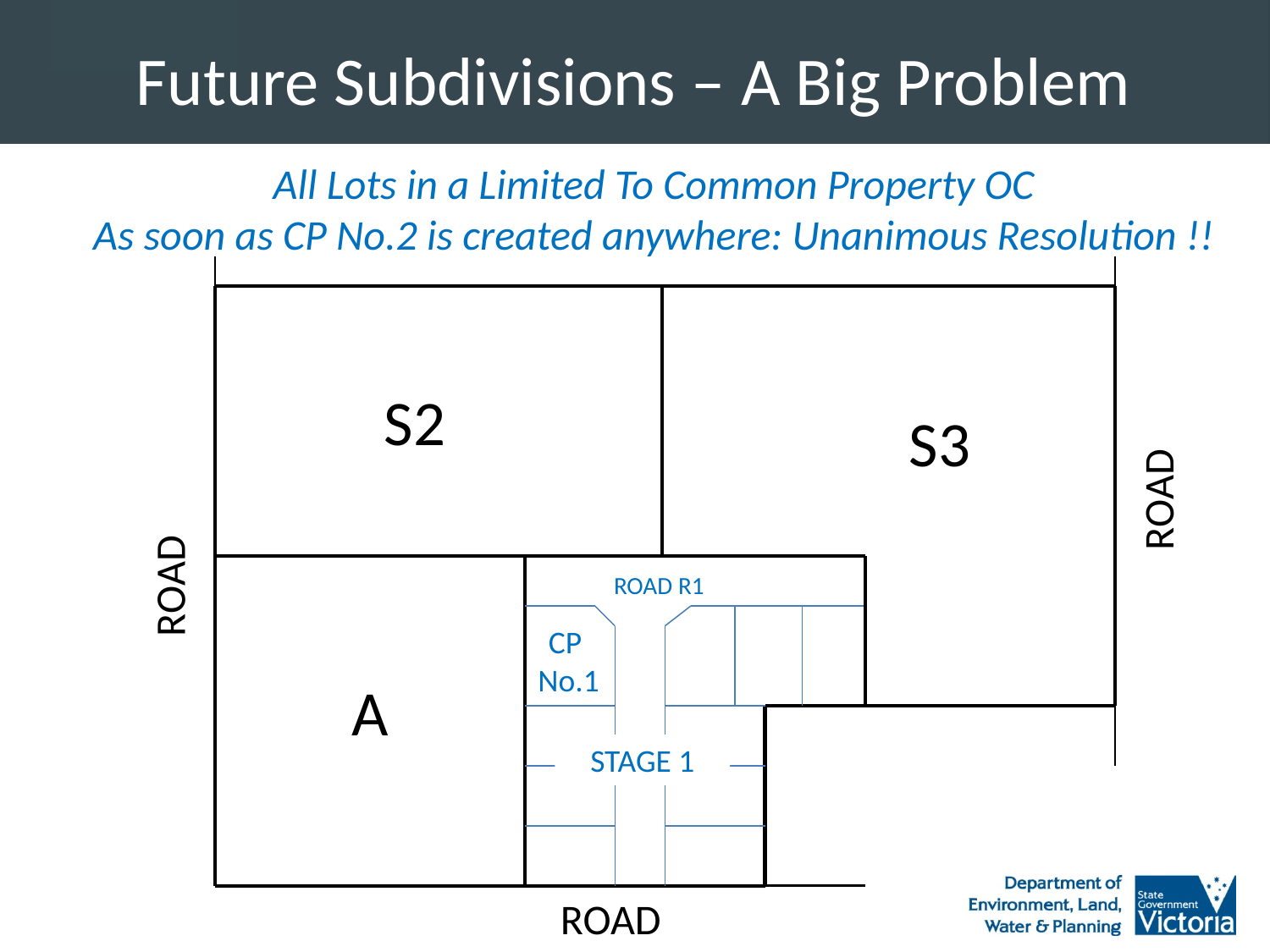

# Future Subdivisions – A Big Problem
All Lots in a Limited To Common Property OC
As soon as CP No.2 is created anywhere: Unanimous Resolution !!
S2
S3
ROAD
ROAD
ROAD R1
CP
No.1
A
STAGE 1
ROAD